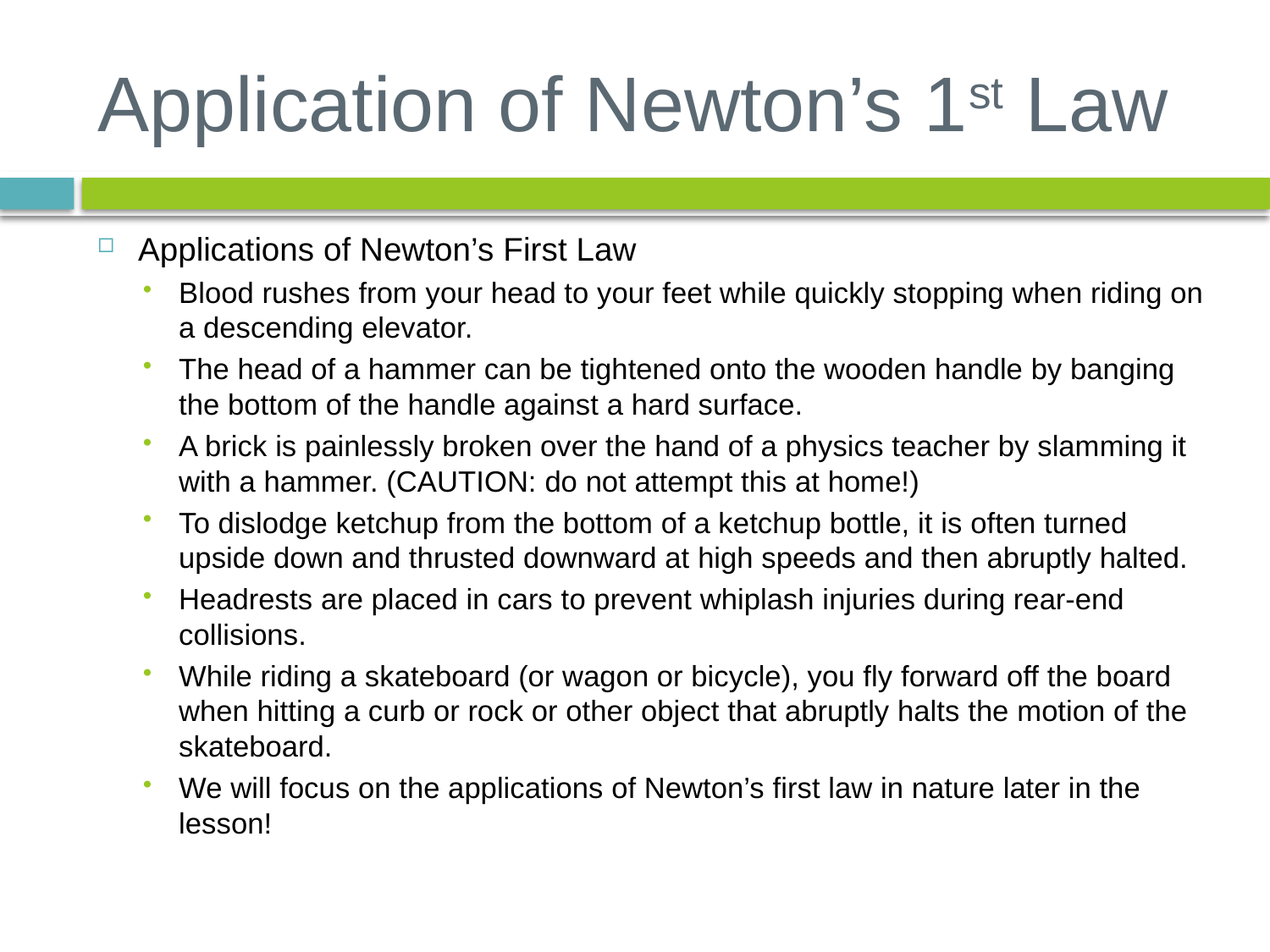

# Application of Newton’s 1st Law
Applications of Newton’s First Law
Blood rushes from your head to your feet while quickly stopping when riding on a descending elevator.
The head of a hammer can be tightened onto the wooden handle by banging the bottom of the handle against a hard surface.
A brick is painlessly broken over the hand of a physics teacher by slamming it with a hammer. (CAUTION: do not attempt this at home!)
To dislodge ketchup from the bottom of a ketchup bottle, it is often turned upside down and thrusted downward at high speeds and then abruptly halted.
Headrests are placed in cars to prevent whiplash injuries during rear-end collisions.
While riding a skateboard (or wagon or bicycle), you fly forward off the board when hitting a curb or rock or other object that abruptly halts the motion of the skateboard.
We will focus on the applications of Newton’s first law in nature later in the lesson!